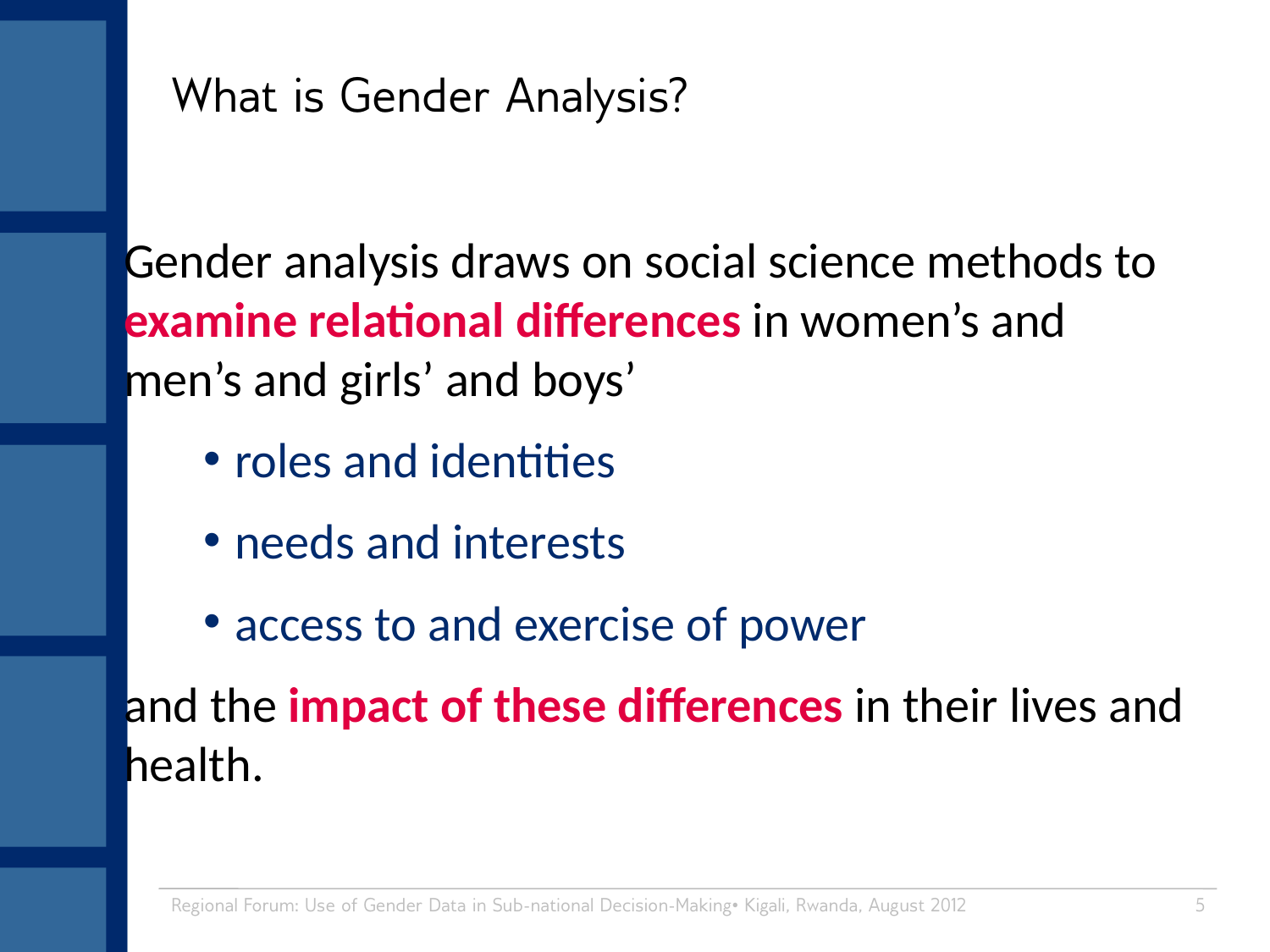

# What is Gender Analysis?
	Gender analysis draws on social science methods to examine relational differences in women’s and men’s and girls’ and boys’
roles and identities
needs and interests
access to and exercise of power
	and the impact of these differences in their lives and health.